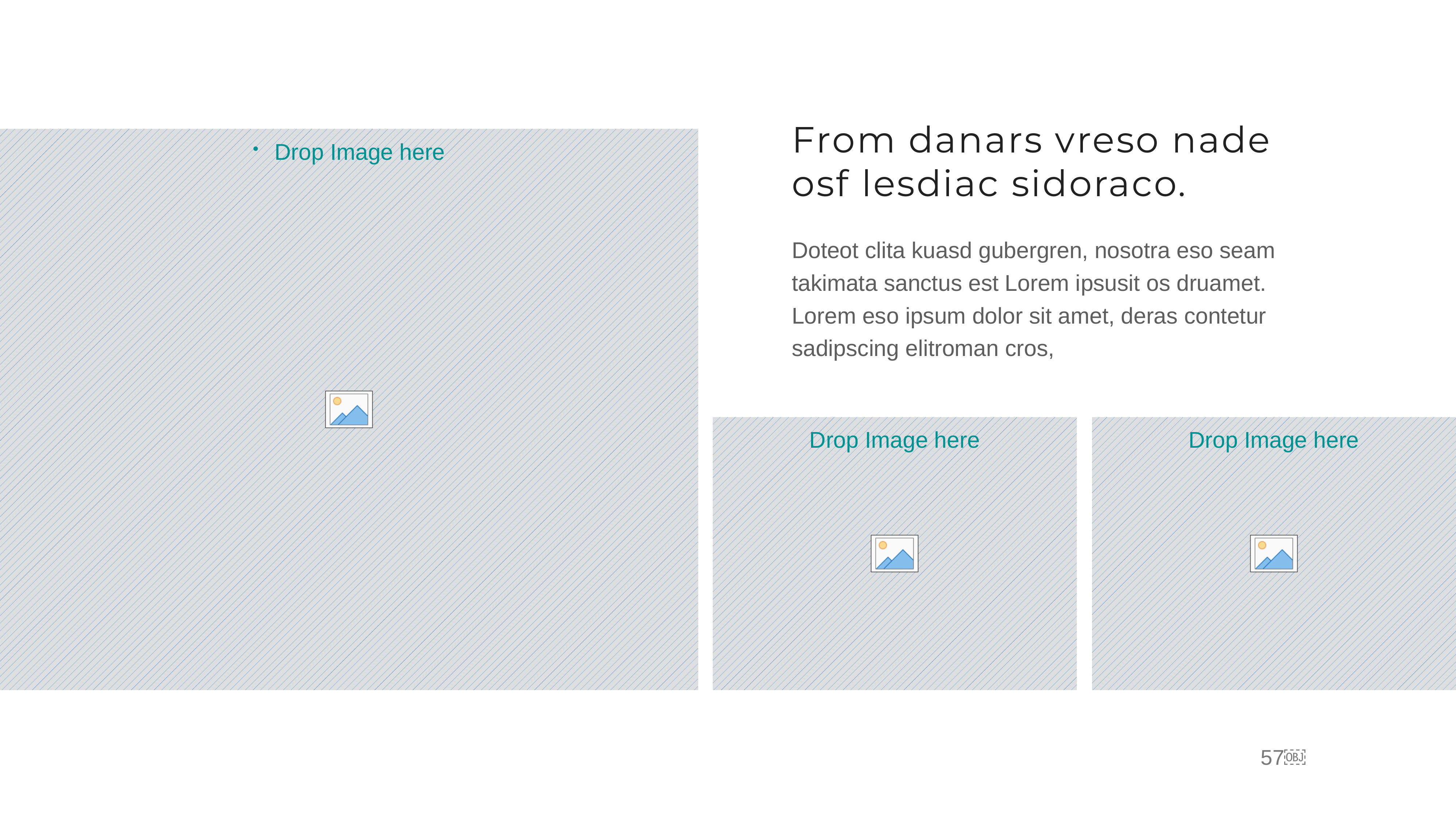

From danars vreso nade osf lesdiac sidoraco.

Doteot clita kuasd gubergren, nosotra eso seam takimata sanctus est Lorem ipsusit os druamet. Lorem eso ipsum dolor sit amet, deras contetur sadipscing elitroman cros,